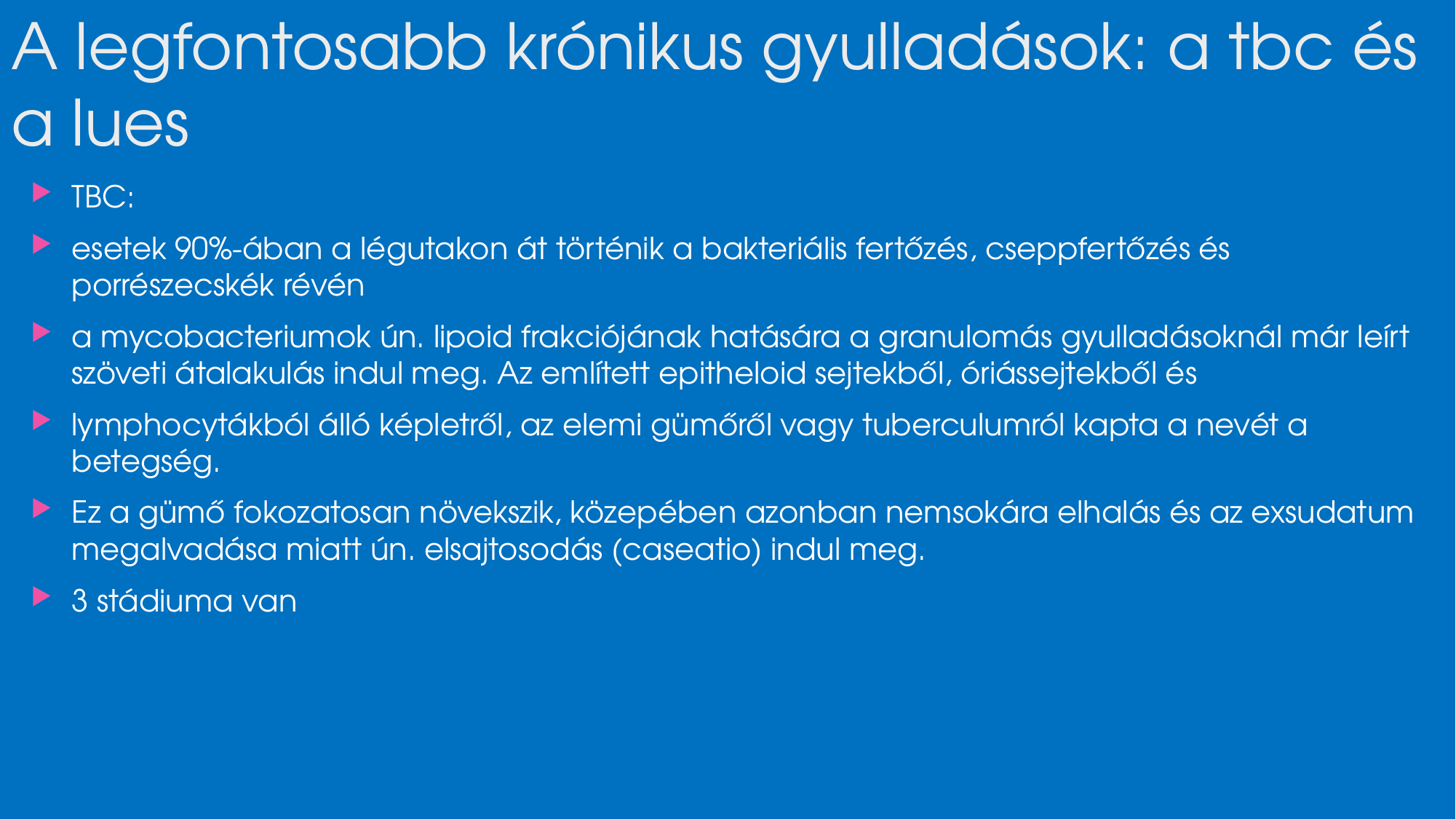

# A legfontosabb krónikus gyulladások: a tbc és a lues
TBC:
esetek 90%-ában a légutakon át történik a bakteriális fertőzés, cseppfertőzés és porrészecskék révén
a mycobacteriumok ún. lipoid frakciójának hatására a granulomás gyulladásoknál már leírt szöveti átalakulás indul meg. Az említett epitheloid sejtekből, óriássejtekből és
lymphocytákból álló képletről, az elemi gümőről vagy tuberculumról kapta a nevét a betegség.
Ez a gümő fokozatosan növekszik, közepében azonban nemsokára elhalás és az exsudatum megalvadása miatt ún. elsajtosodás (caseatio) indul meg.
3 stádiuma van